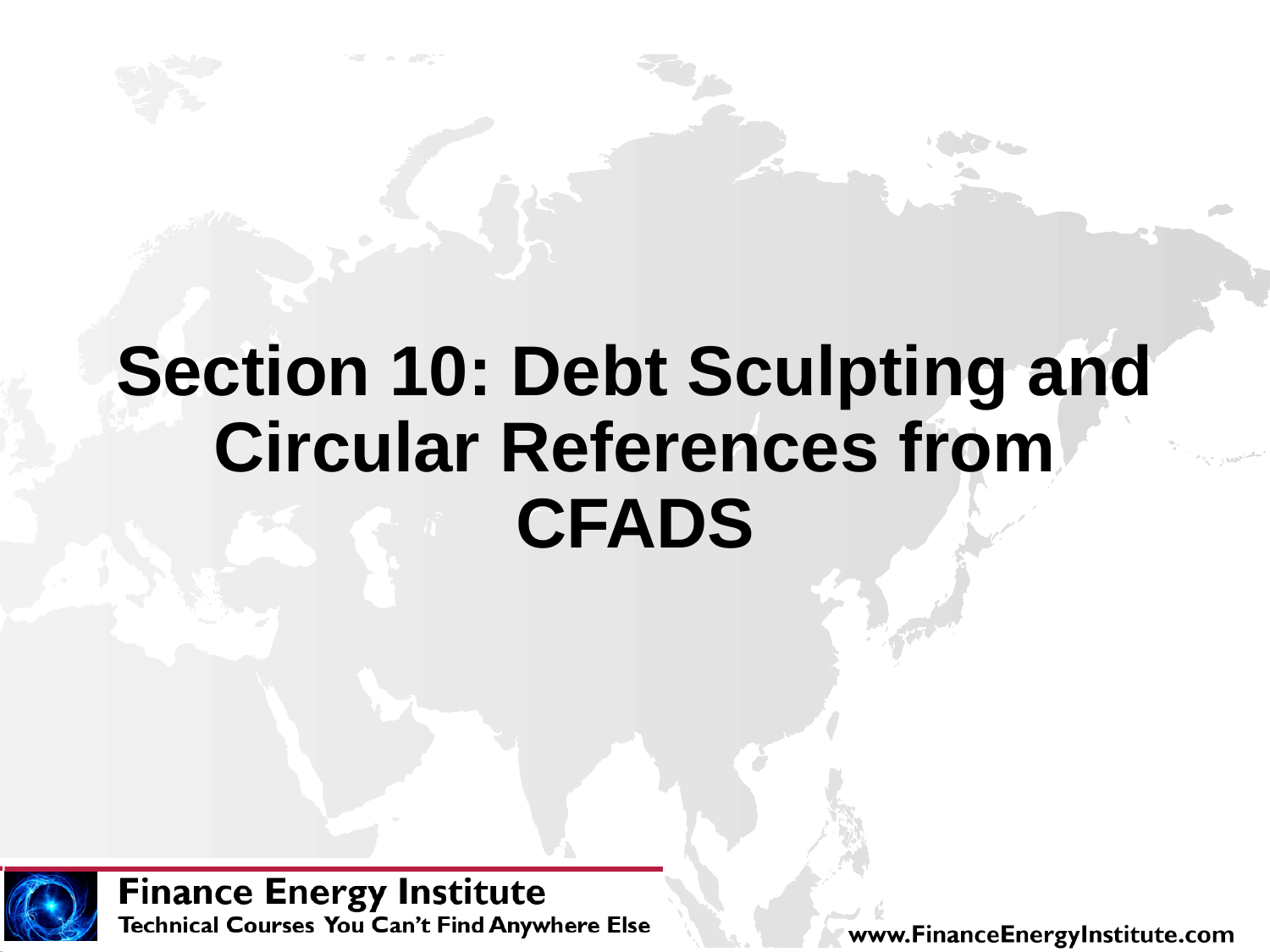

# Section 10: Debt Sculpting and Circular References from CFADS